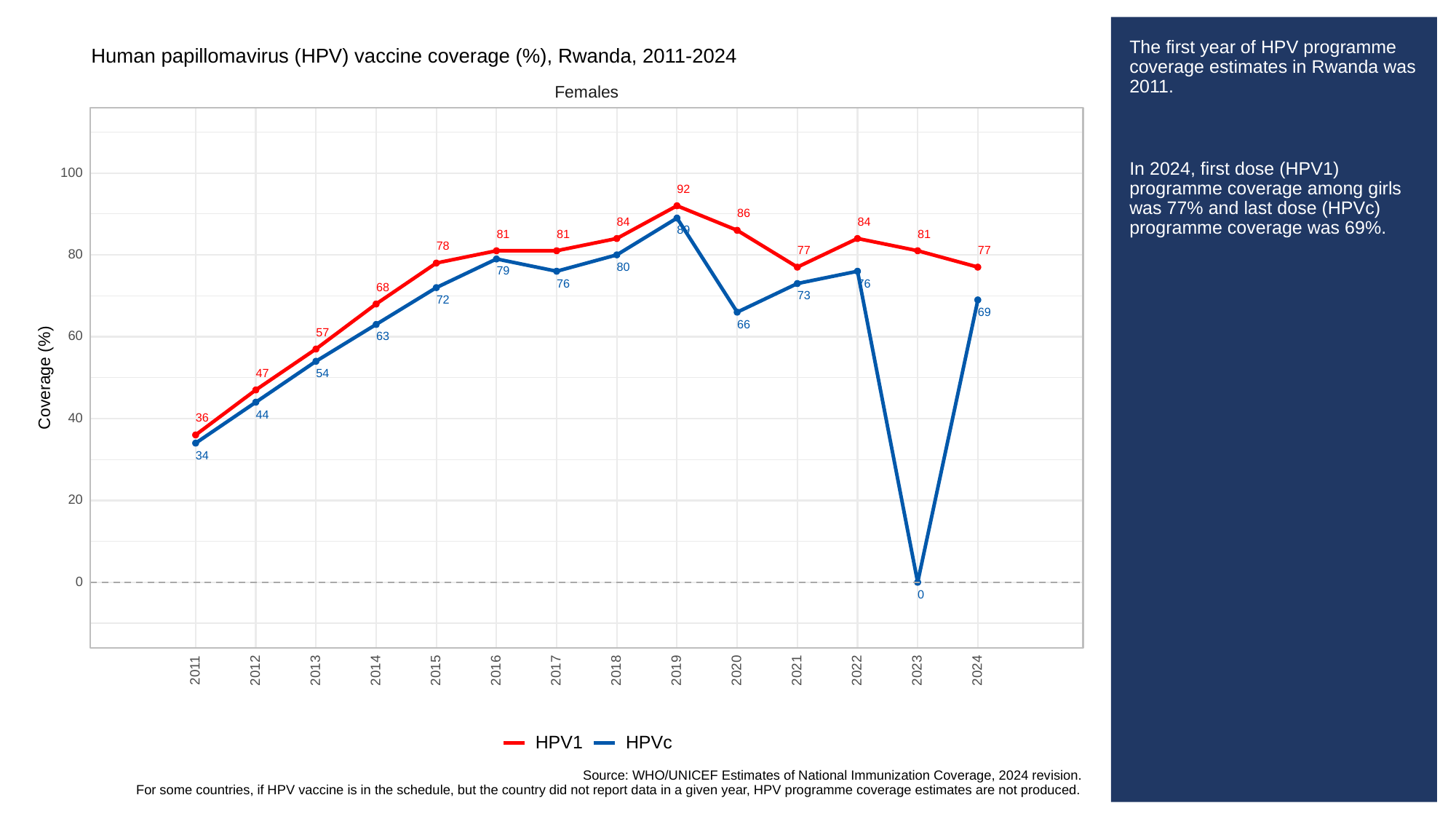

# The first year of HPV programme coverage estimates in Rwanda was 2011.

In 2024, first dose (HPV1) programme coverage among girls was 77% and last dose (HPVc) programme coverage was 69%.

Human papillomavirus (HPV) vaccine coverage (%), Rwanda, 2011-2024
Females

100

92

86

84
84

89

81
81
81

78
77
77

80

80

79

76
76

68

73

72

69

66

57
60
63

47
54
Coverage (%)

44
40
36

34

20

0

0

2013
2023
2011
2012
2014
2015
2016
2017
2018
2019
2020
2021
2022
2024
HPVc
HPV1

Source: WHO/UNICEF Estimates of National Immunization Coverage, 2024 revision.
For some countries, if HPV vaccine is in the schedule, but the country did not report data in a given year, HPV programme coverage estimates are not produced.